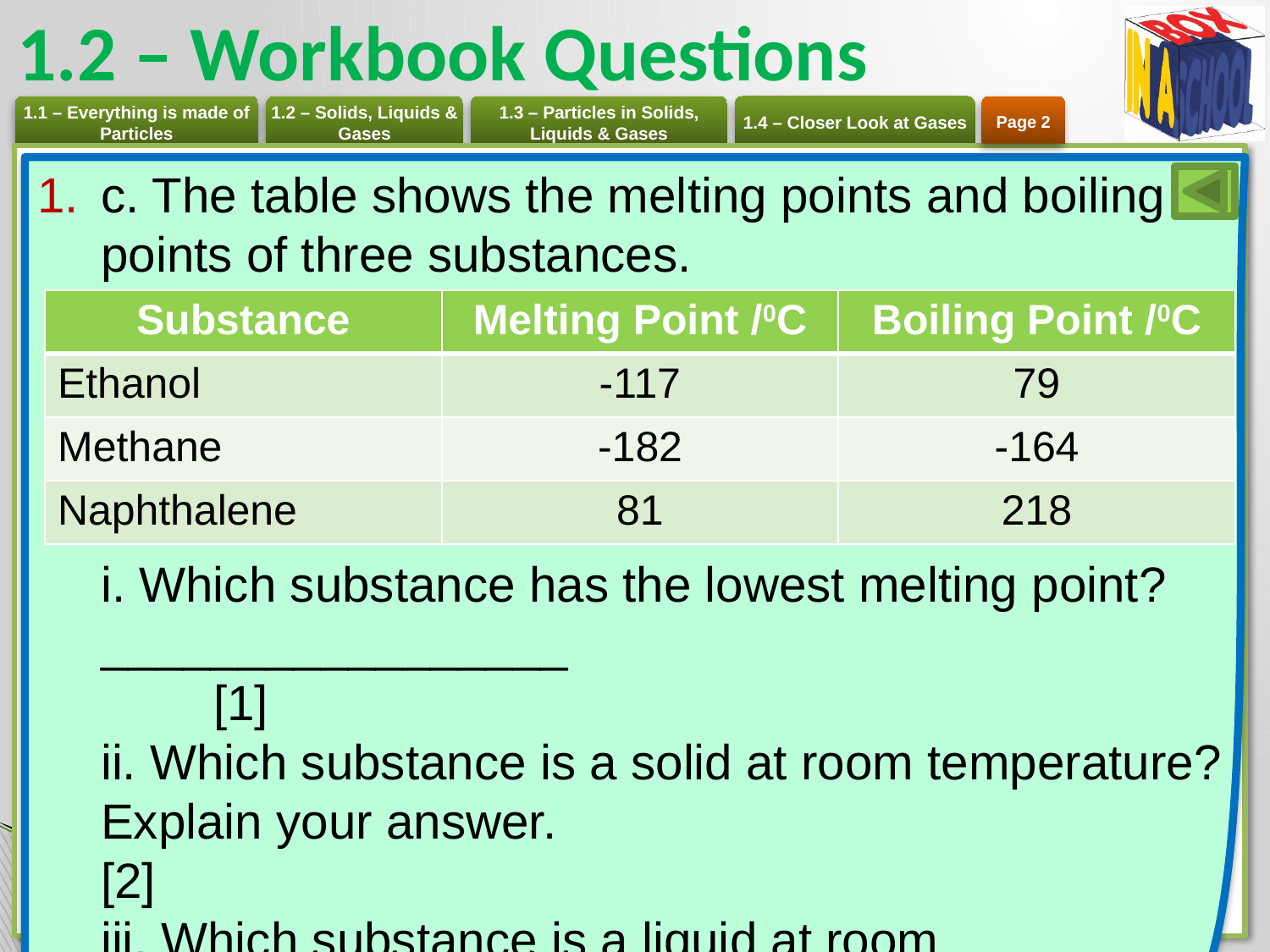

# 1.2 – Workbook Questions
Page 2
c. The table shows the melting points and boiling points of three substances.
i. Which substance has the lowest melting point? _________________				[1]
ii. Which substance is a solid at room temperature? Explain your answer.			           [2]
iii. Which substance is a liquid at room temperature? Explain your answer.	         [2]

| Substance | Melting Point /0C | Boiling Point /0C |
| --- | --- | --- |
| Ethanol | -117 | 79 |
| Methane | -182 | -164 |
| Naphthalene | 81 | 218 |